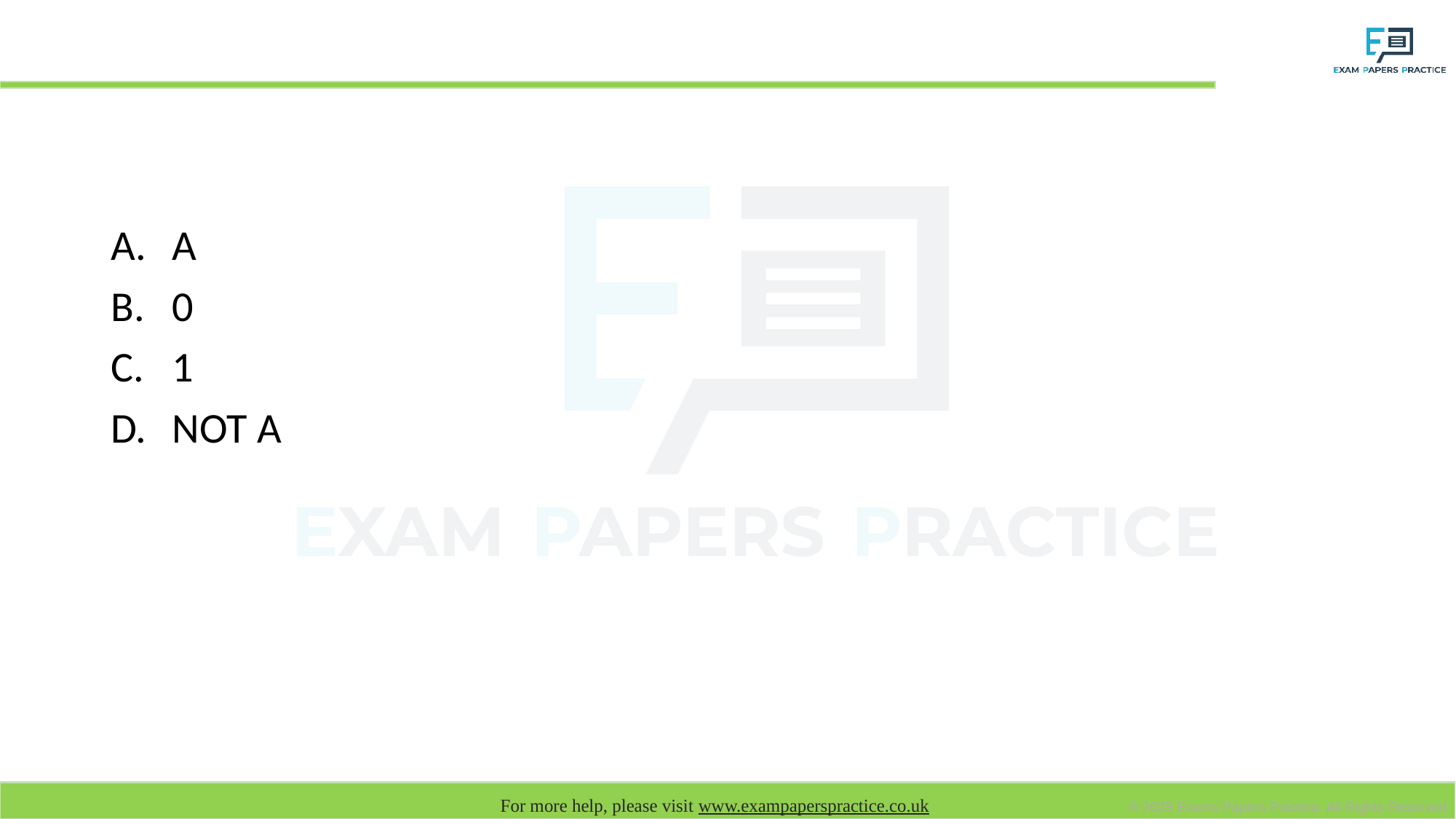

# The equivalent to the Boolean expression A.B + A is:
A
0
1
NOT A